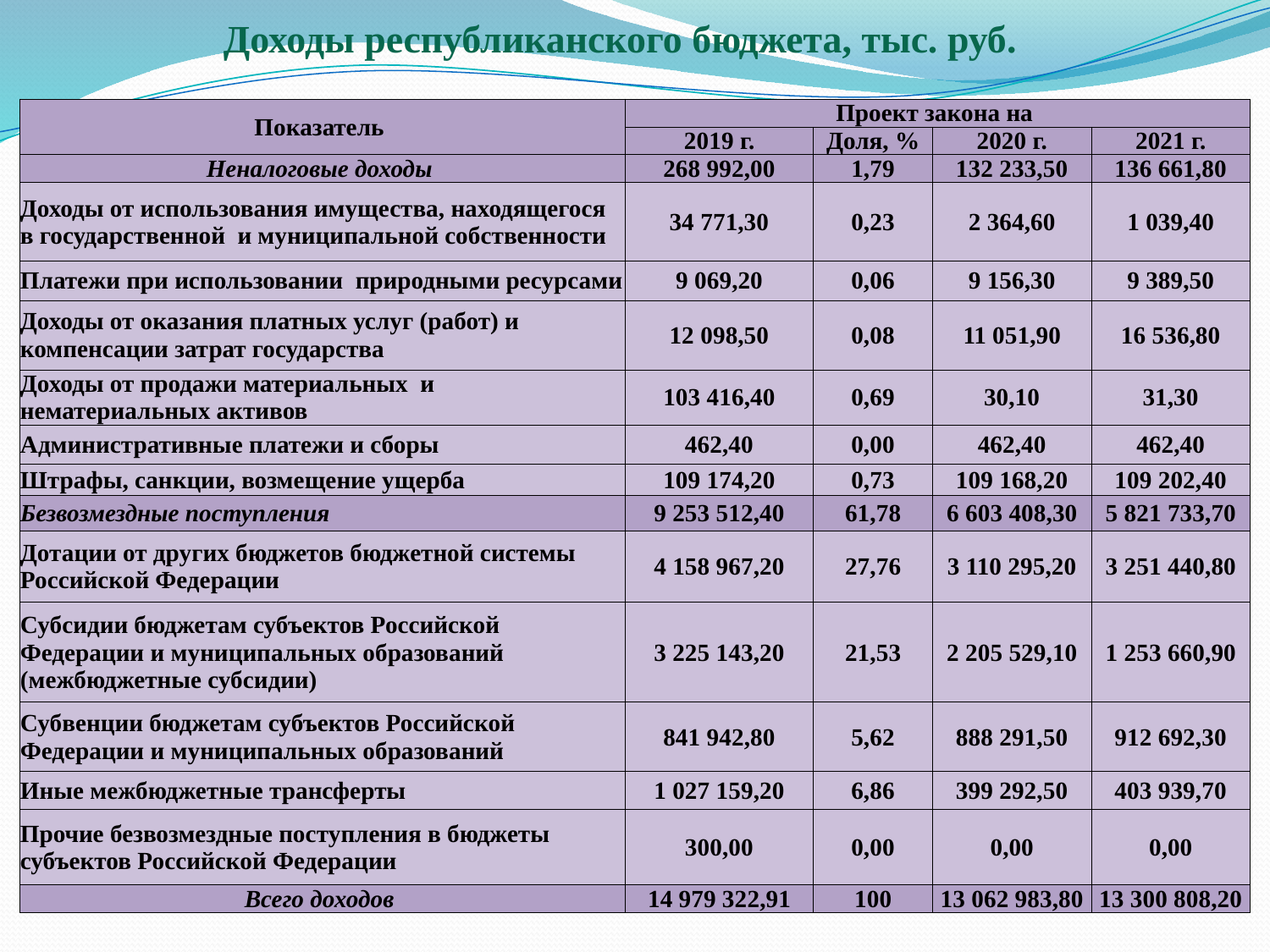

Доходы республиканского бюджета, тыс. руб.
| Показатель | Проект закона на |  |  |  |
| --- | --- | --- | --- | --- |
|  | 2019 г. | Доля, % | 2020 г. | 2021 г. |
| Неналоговые доходы | 268 992,00 | 1,79 | 132 233,50 | 136 661,80 |
| Доходы от использования имущества, находящегося в государственной и муниципальной собственности | 34 771,30 | 0,23 | 2 364,60 | 1 039,40 |
| Платежи при использовании природными ресурсами | 9 069,20 | 0,06 | 9 156,30 | 9 389,50 |
| Доходы от оказания платных услуг (работ) и компенсации затрат государства | 12 098,50 | 0,08 | 11 051,90 | 16 536,80 |
| Доходы от продажи материальных и нематериальных активов | 103 416,40 | 0,69 | 30,10 | 31,30 |
| Административные платежи и сборы | 462,40 | 0,00 | 462,40 | 462,40 |
| Штрафы, санкции, возмещение ущерба | 109 174,20 | 0,73 | 109 168,20 | 109 202,40 |
| Безвозмездные поступления | 9 253 512,40 | 61,78 | 6 603 408,30 | 5 821 733,70 |
| Дотации от других бюджетов бюджетной системы Российской Федерации | 4 158 967,20 | 27,76 | 3 110 295,20 | 3 251 440,80 |
| Субсидии бюджетам субъектов Российской Федерации и муниципальных образований (межбюджетные субсидии) | 3 225 143,20 | 21,53 | 2 205 529,10 | 1 253 660,90 |
| Субвенции бюджетам субъектов Российской Федерации и муниципальных образований | 841 942,80 | 5,62 | 888 291,50 | 912 692,30 |
| Иные межбюджетные трансферты | 1 027 159,20 | 6,86 | 399 292,50 | 403 939,70 |
| Прочие безвозмездные поступления в бюджеты субъектов Российской Федерации | 300,00 | 0,00 | 0,00 | 0,00 |
| Всего доходов | 14 979 322,91 | 100 | 13 062 983,80 | 13 300 808,20 |